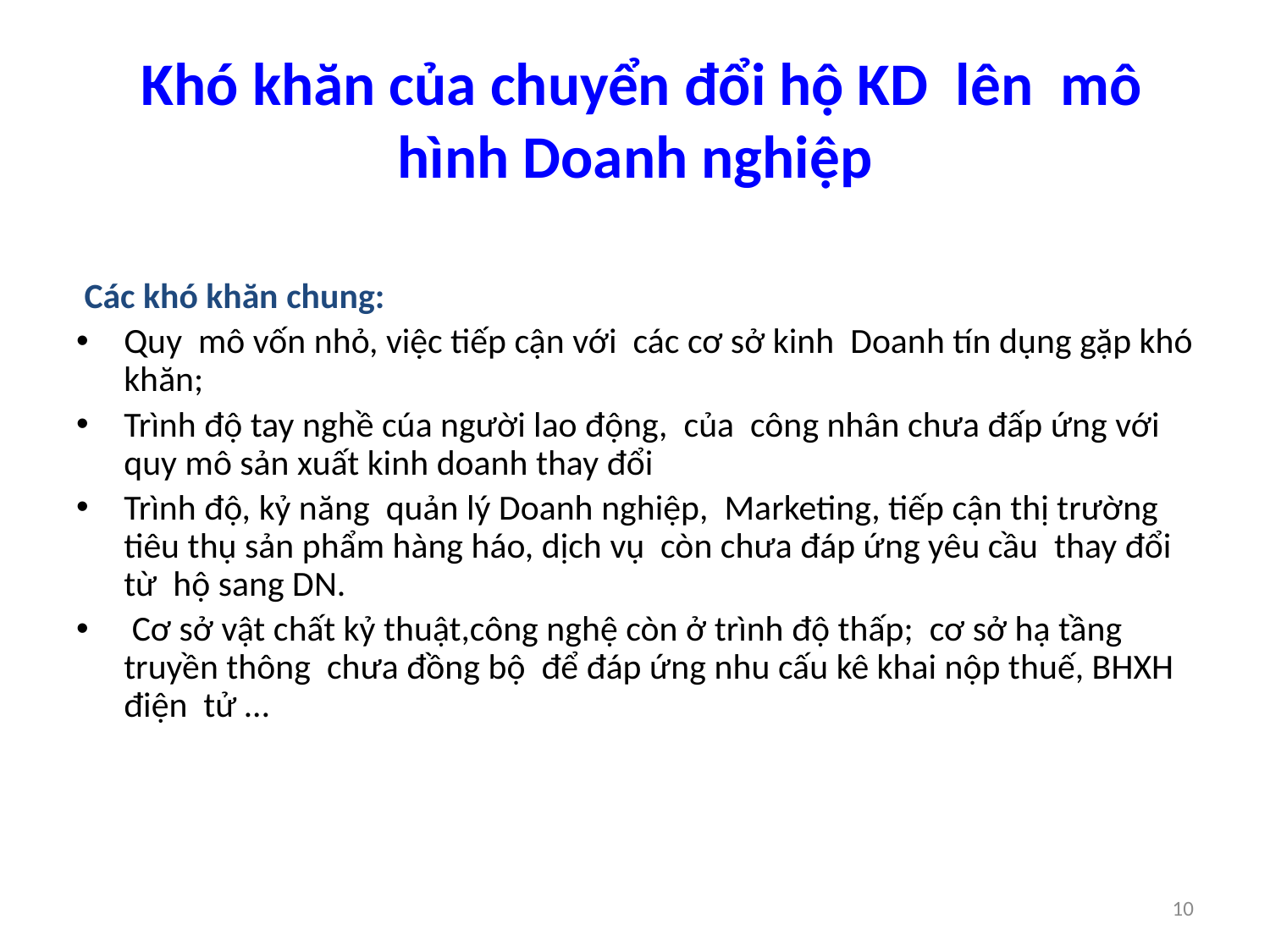

# Khó khăn của chuyển đổi hộ KD  lên  mô hình Doanh nghiệp

 Các khó khăn chung:
Quy  mô vốn nhỏ, việc tiếp cận với  các cơ sở kinh  Doanh tín dụng gặp khó khăn;
Trình độ tay nghề cúa người lao động,  của  công nhân chưa đấp ứng với quy mô sản xuất kinh doanh thay đổi
Trình độ, kỷ năng  quản lý Doanh nghiệp,  Marketing, tiếp cận thị trường tiêu thụ sản phẩm hàng háo, dịch vụ  còn chưa đáp ứng yêu cầu  thay đổi từ  hộ sang DN.
 Cơ sở vật chất kỷ thuật,công nghệ còn ở trình độ thấp;  cơ sở hạ tầng truyền thông  chưa đồng bộ  để đáp ứng nhu cấu kê khai nộp thuế, BHXH  điện  tử …

10